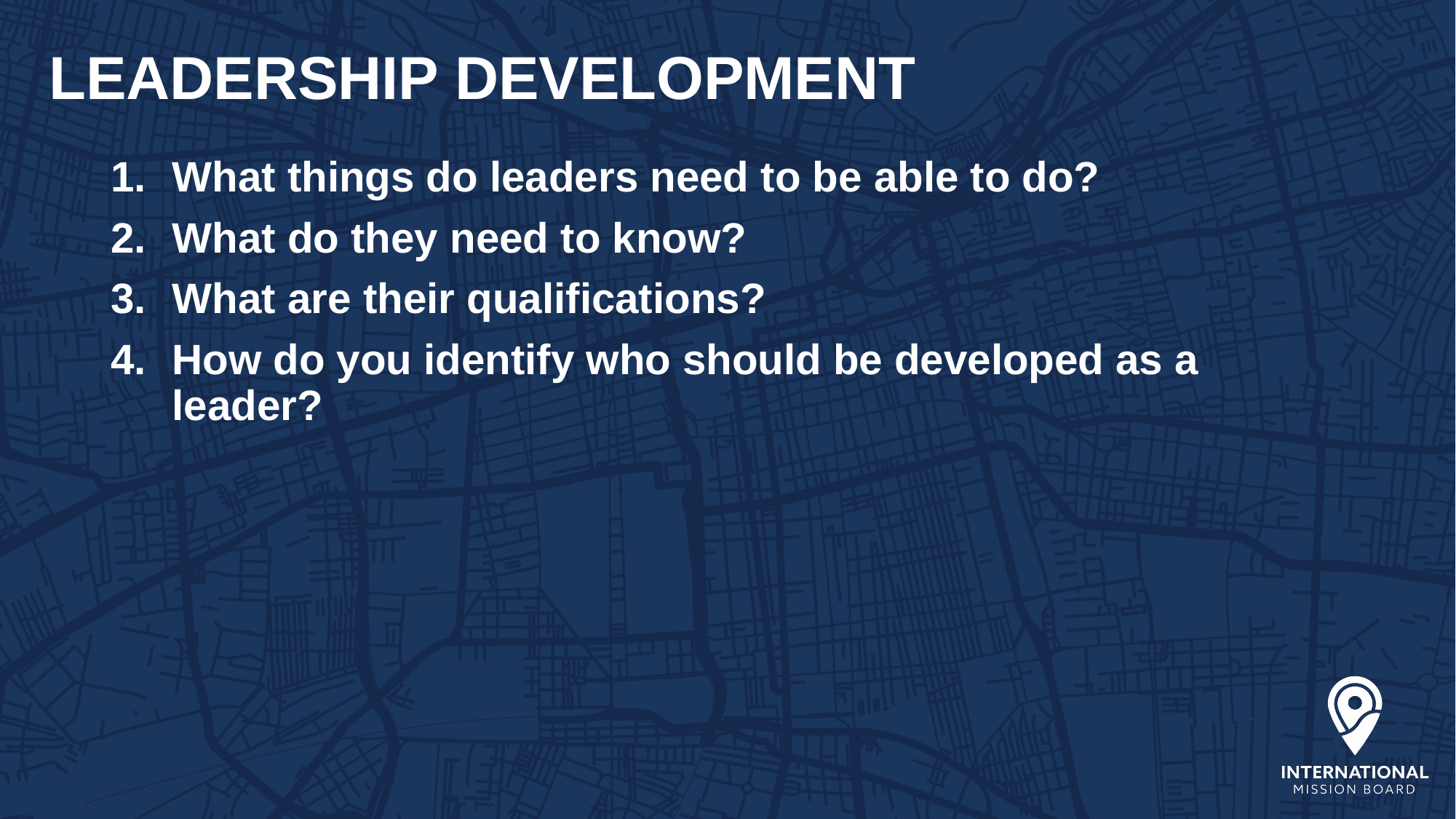

# LEADERSHIP DEVELOPMENT
What things do leaders need to be able to do?
What do they need to know?
What are their qualifications?
How do you identify who should be developed as a leader?